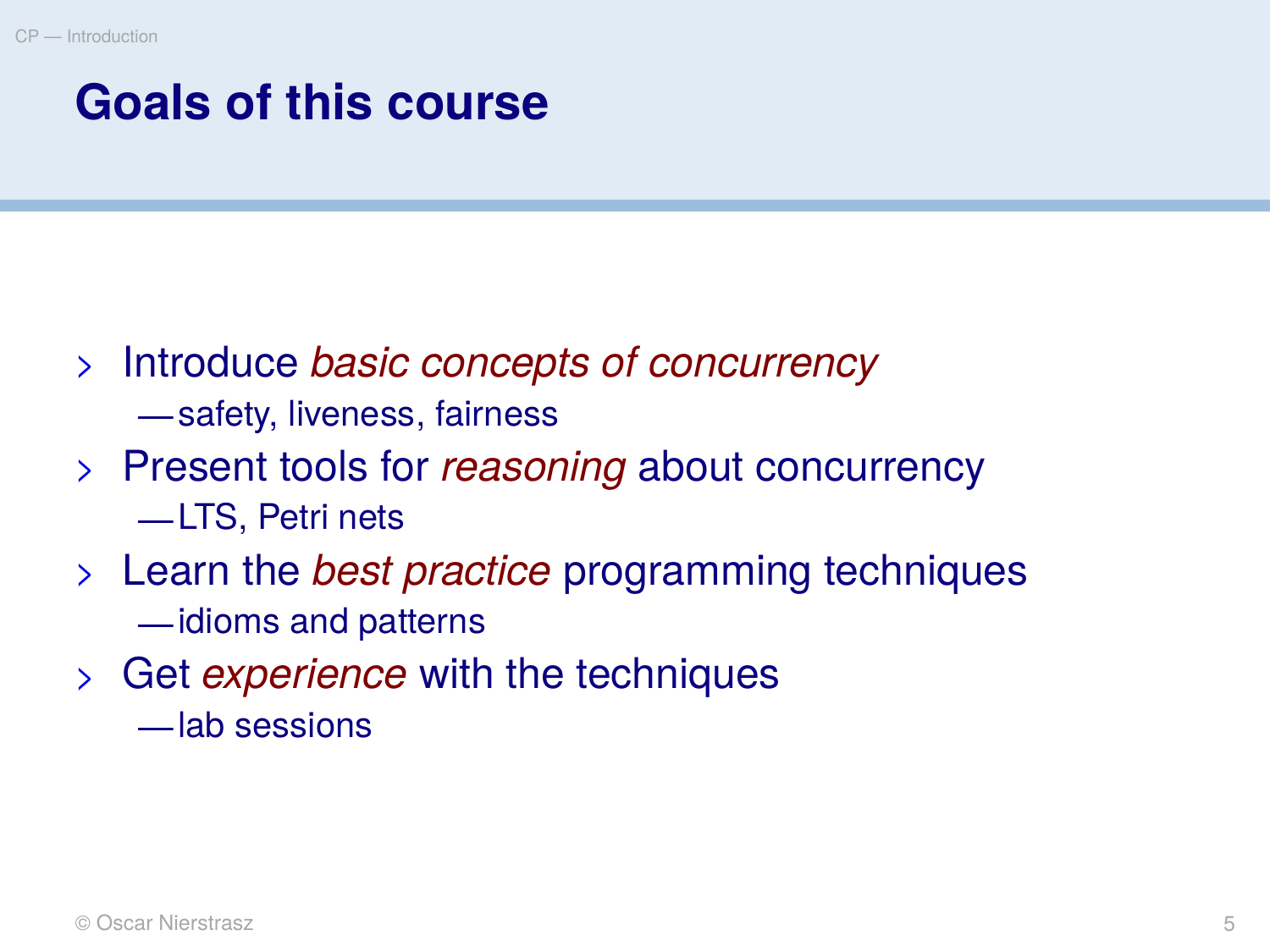

CP — Introduction
# Goals of this course
Introduce basic concepts of concurrency
safety, liveness, fairness
Present tools for reasoning about concurrency
LTS, Petri nets
Learn the best practice programming techniques
idioms and patterns
Get experience with the techniques
lab sessions
© Oscar Nierstrasz
5